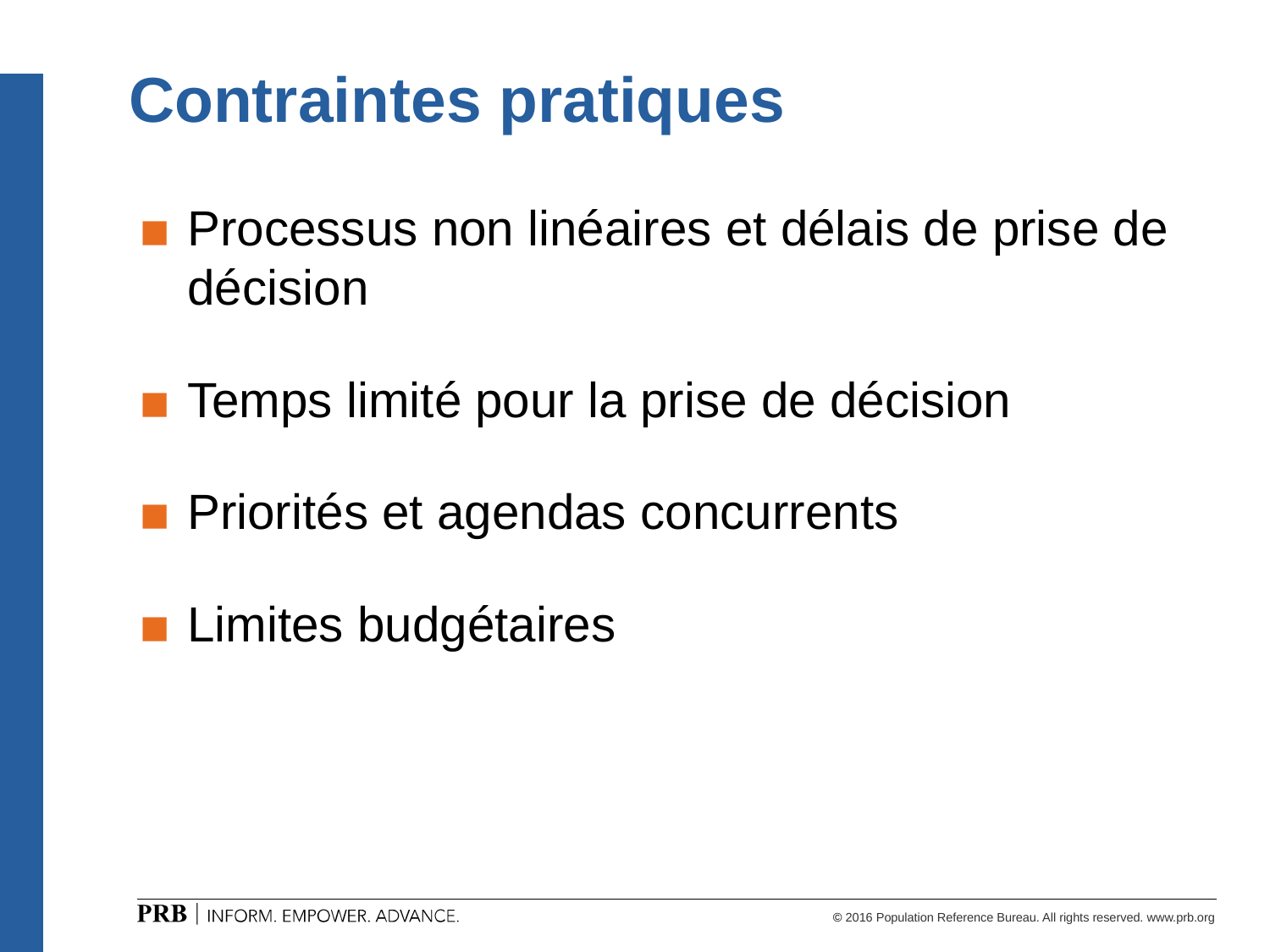

# Contraintes pratiques
Processus non linéaires et délais de prise de décision
Temps limité pour la prise de décision
Priorités et agendas concurrents
Limites budgétaires